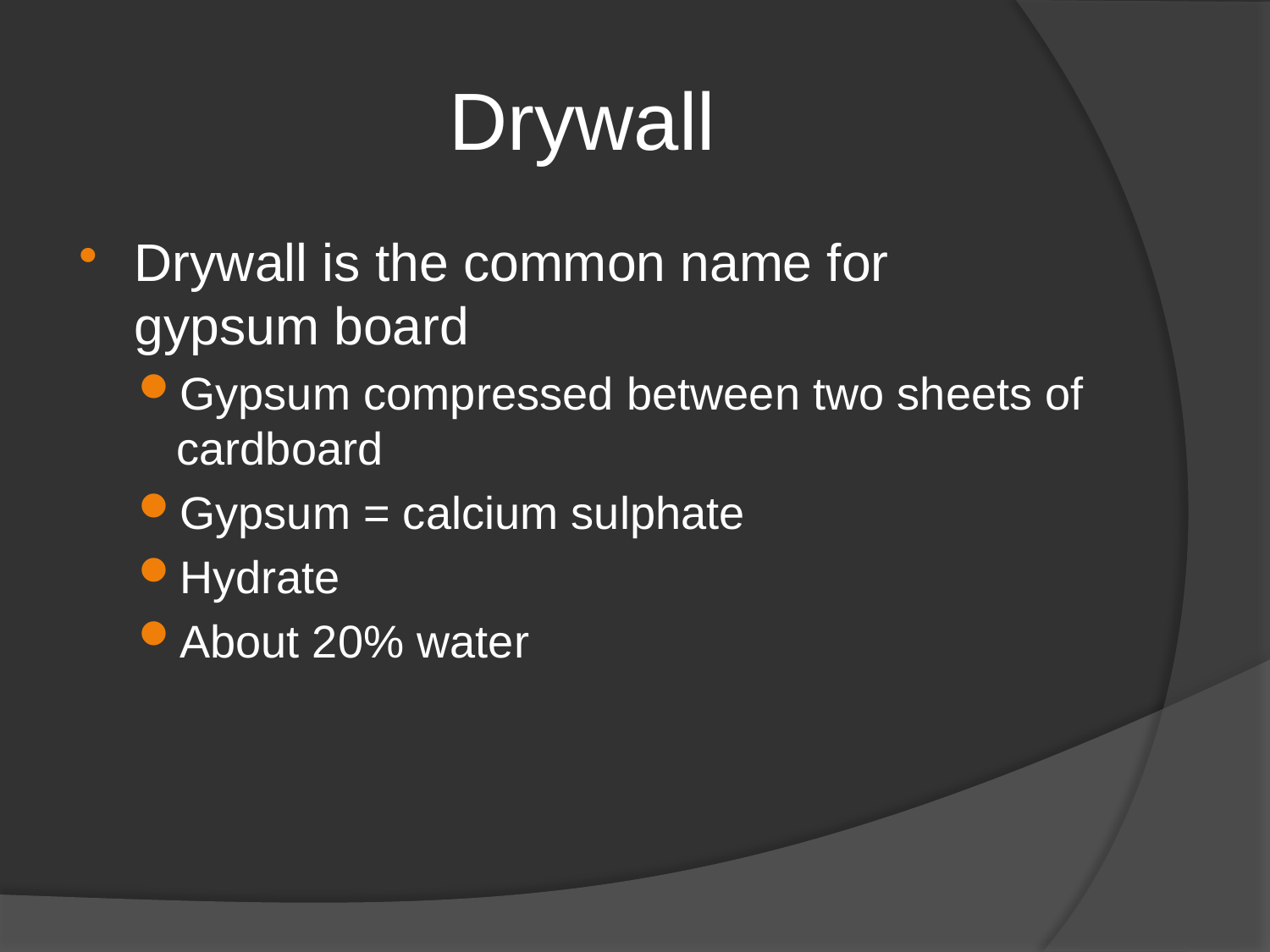

# Drywall
Drywall is the common name for gypsum board
Gypsum compressed between two sheets of cardboard
Gypsum = calcium sulphate
Hydrate
About 20% water